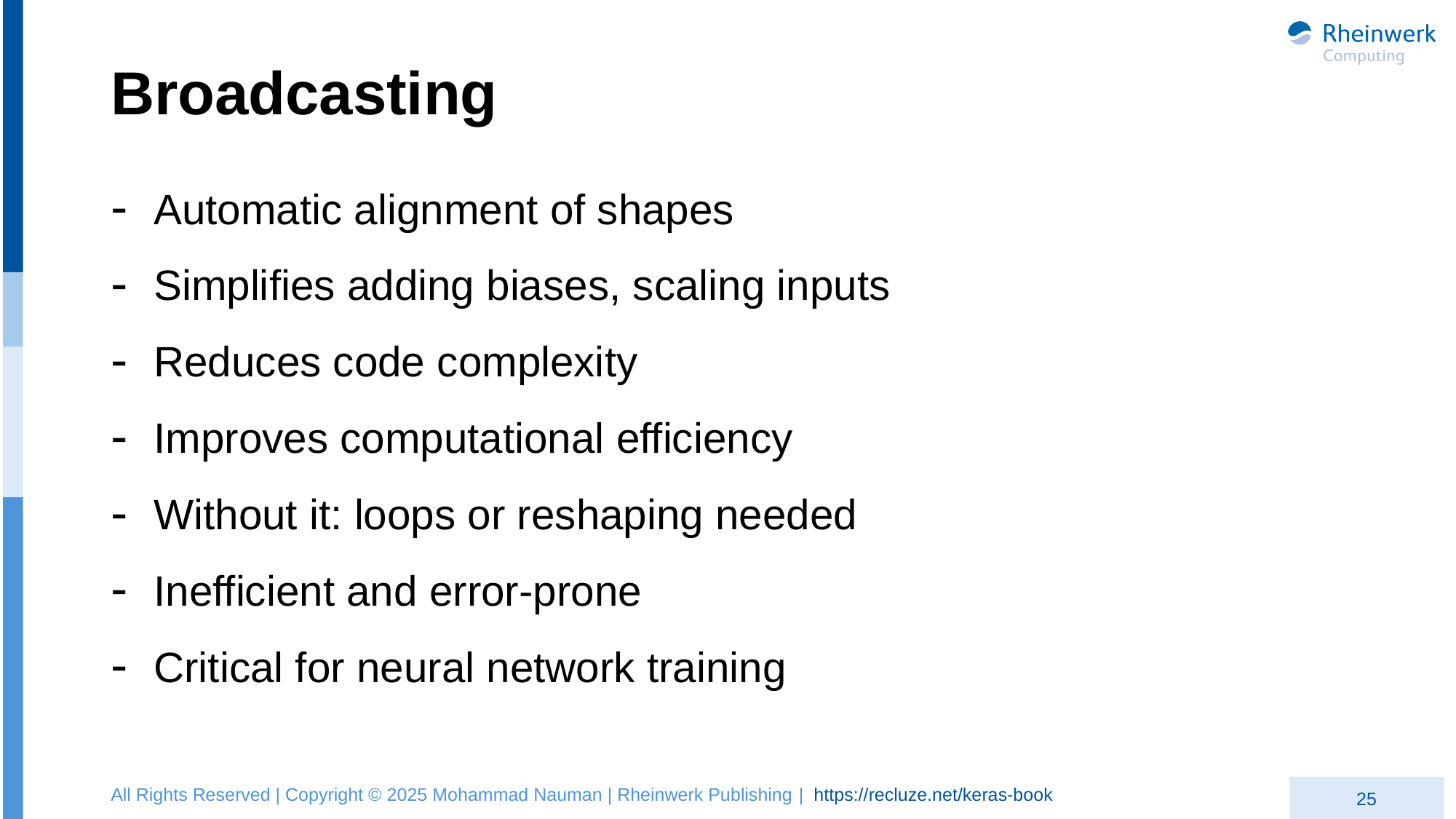

# Broadcasting
Automatic alignment of shapes
Simplifies adding biases, scaling inputs
Reduces code complexity
Improves computational efficiency
Without it: loops or reshaping needed
Inefficient and error-prone
Critical for neural network training